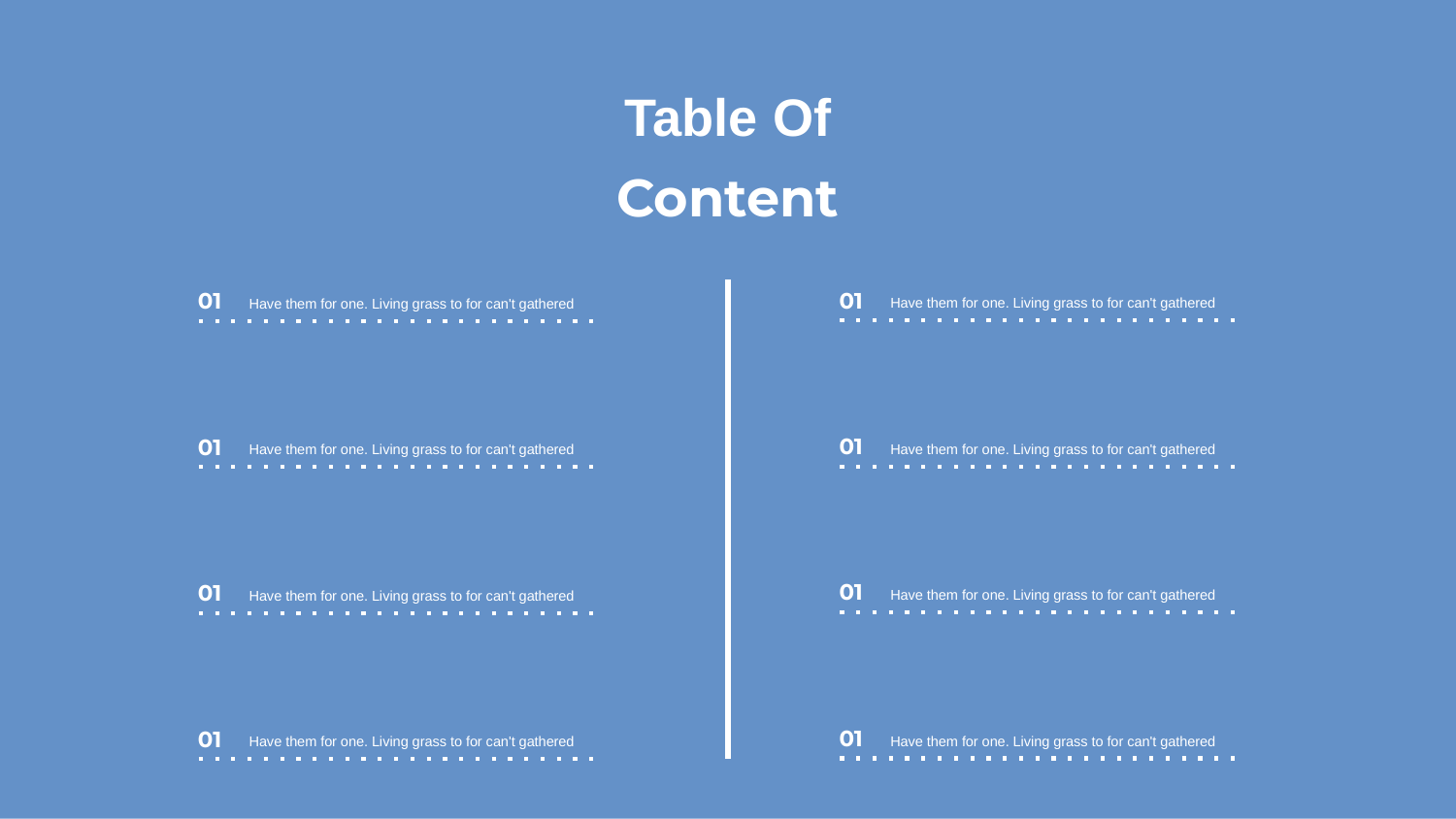

Table Of
Content
Have them for one. Living grass to for can't gathered
01
Have them for one. Living grass to for can't gathered
01
Have them for one. Living grass to for can't gathered
01
Have them for one. Living grass to for can't gathered
01
Have them for one. Living grass to for can't gathered
01
Have them for one. Living grass to for can't gathered
01
Have them for one. Living grass to for can't gathered
01
Have them for one. Living grass to for can't gathered
01